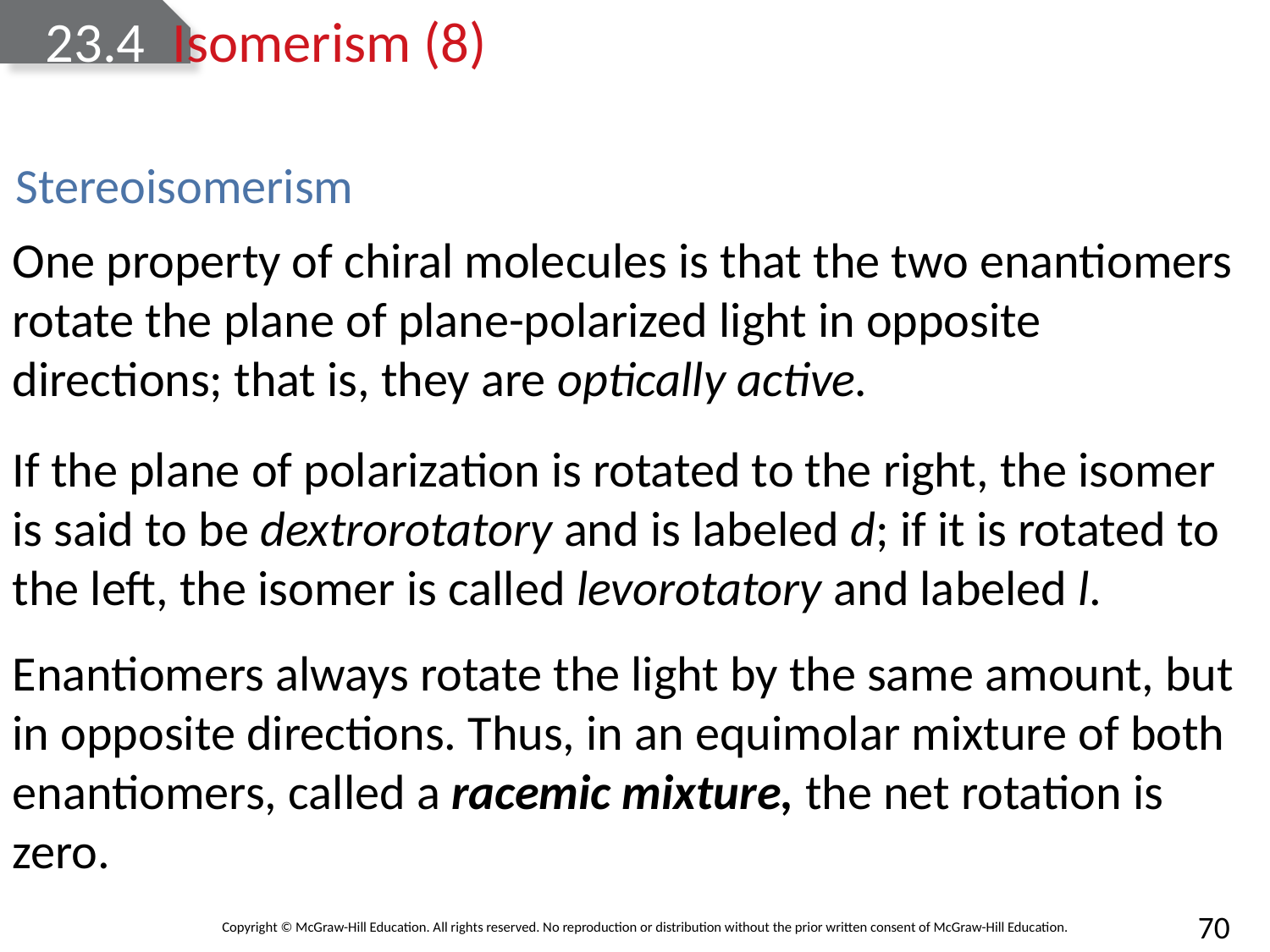

# 23.4 	Isomerism (8)
Stereoisomerism
One property of chiral molecules is that the two enantiomers rotate the plane of plane-polarized light in opposite directions; that is, they are optically active.
If the plane of polarization is rotated to the right, the isomer is said to be dextrorotatory and is labeled d; if it is rotated to the left, the isomer is called levorotatory and labeled l.
Enantiomers always rotate the light by the same amount, but in opposite directions. Thus, in an equimolar mixture of both enantiomers, called a racemic mixture, the net rotation is zero.